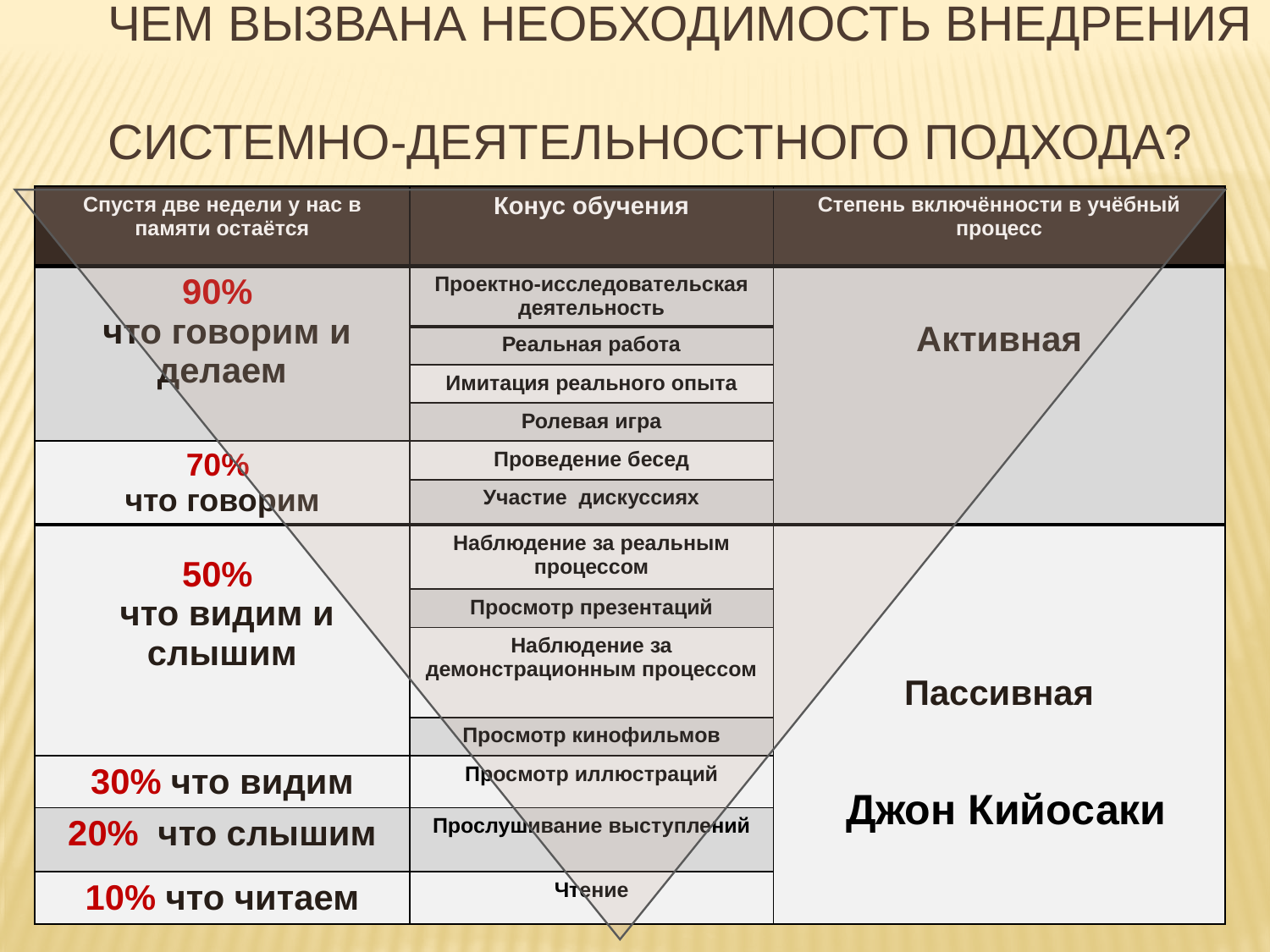

Чем вызвана необходимость внедрения
системно-деятельностного подхода?
| Спустя две недели у нас в памяти остаётся | Конус обучения | Степень включённости в учёбный процесс |
| --- | --- | --- |
| 90% что говорим и делаем | Проектно-исследовательская деятельность | Активная |
|  | Реальная работа |  |
|  | Имитация реального опыта |  |
|  | Ролевая игра |  |
| 70% что говорим | Проведение бесед |  |
|  | Участие дискуссиях |  |
| 50% что видим и слышим | Наблюдение за реальным процессом | Пассивная |
|  | Просмотр презентаций |  |
|  | Наблюдение за демонстрационным процессом |  |
|  | Просмотр кинофильмов |  |
| 30% что видим | Просмотр иллюстраций |  |
| 20% что слышим | Прослушивание выступлений |  |
| 10% что читаем | Чтение |  |

Джон Кийосаки